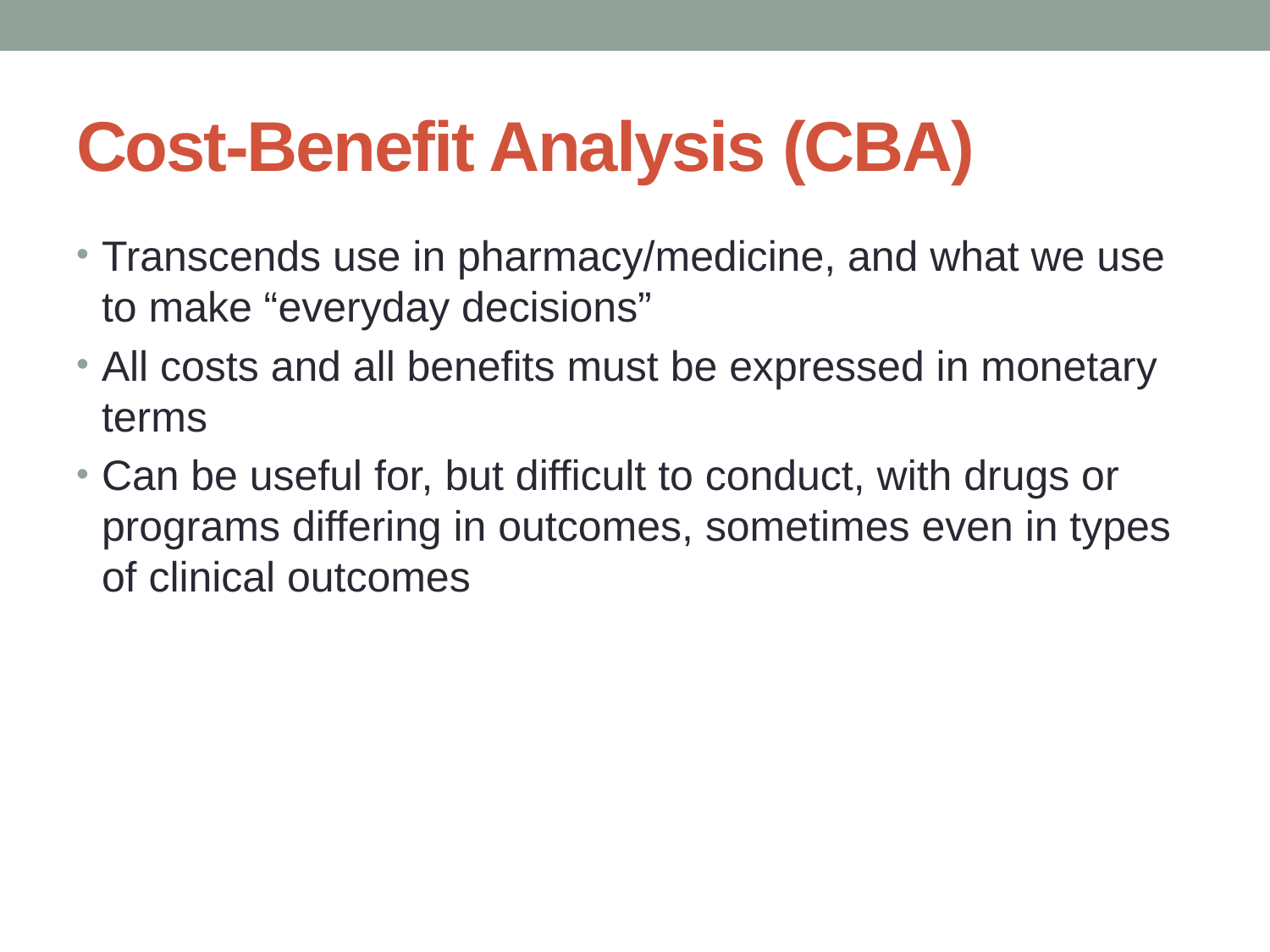

# Cost-Benefit Analysis (CBA)
Transcends use in pharmacy/medicine, and what we use to make “everyday decisions”
All costs and all benefits must be expressed in monetary terms
Can be useful for, but difficult to conduct, with drugs or programs differing in outcomes, sometimes even in types of clinical outcomes